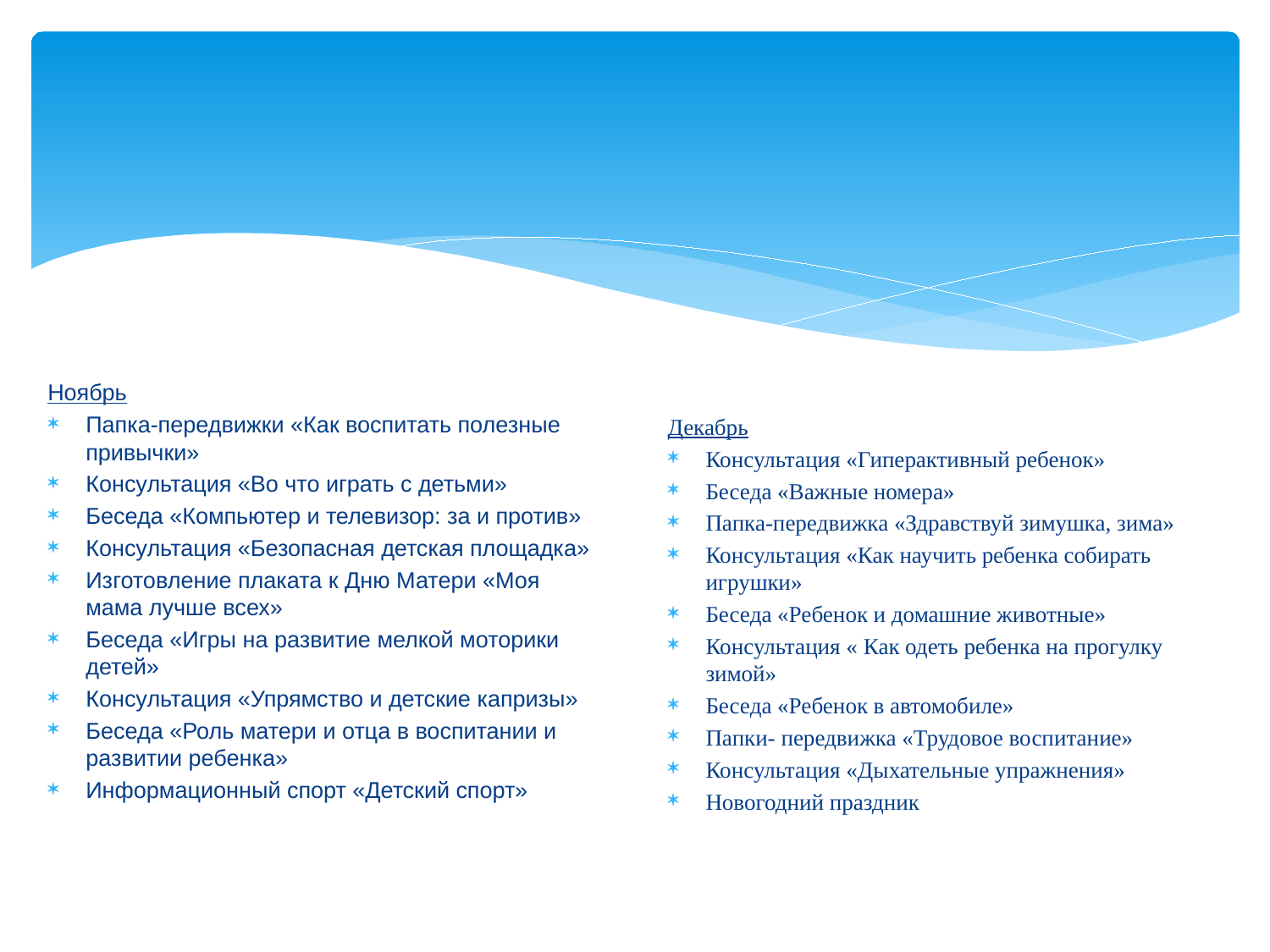

#
Ноябрь
Папка-передвижки «Как воспитать полезные привычки»
Консультация «Во что играть с детьми»
Беседа «Компьютер и телевизор: за и против»
Консультация «Безопасная детская площадка»
Изготовление плаката к Дню Матери «Моя мама лучше всех»
Беседа «Игры на развитие мелкой моторики детей»
Консультация «Упрямство и детские капризы»
Беседа «Роль матери и отца в воспитании и развитии ребенка»
Информационный спорт «Детский спорт»
Декабрь
Консультация «Гиперактивный ребенок»
Беседа «Важные номера»
Папка-передвижка «Здравствуй зимушка, зима»
Консультация «Как научить ребенка собирать игрушки»
Беседа «Ребенок и домашние животные»
Консультация « Как одеть ребенка на прогулку зимой»
Беседа «Ребенок в автомобиле»
Папки- передвижка «Трудовое воспитание»
Консультация «Дыхательные упражнения»
Новогодний праздник